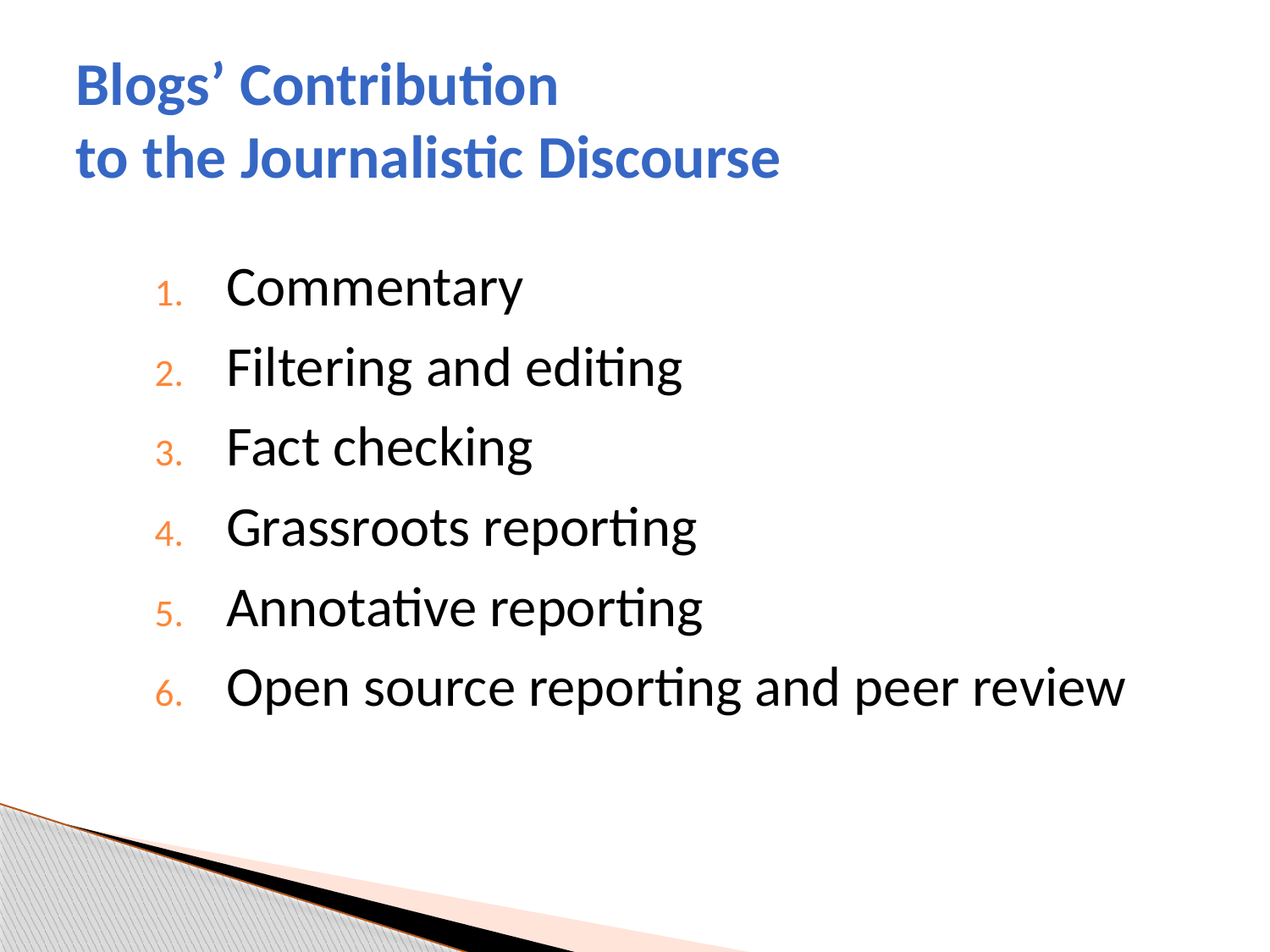

# Blogs’ Contribution to the Journalistic Discourse
Commentary
Filtering and editing
Fact checking
Grassroots reporting
Annotative reporting
Open source reporting and peer review